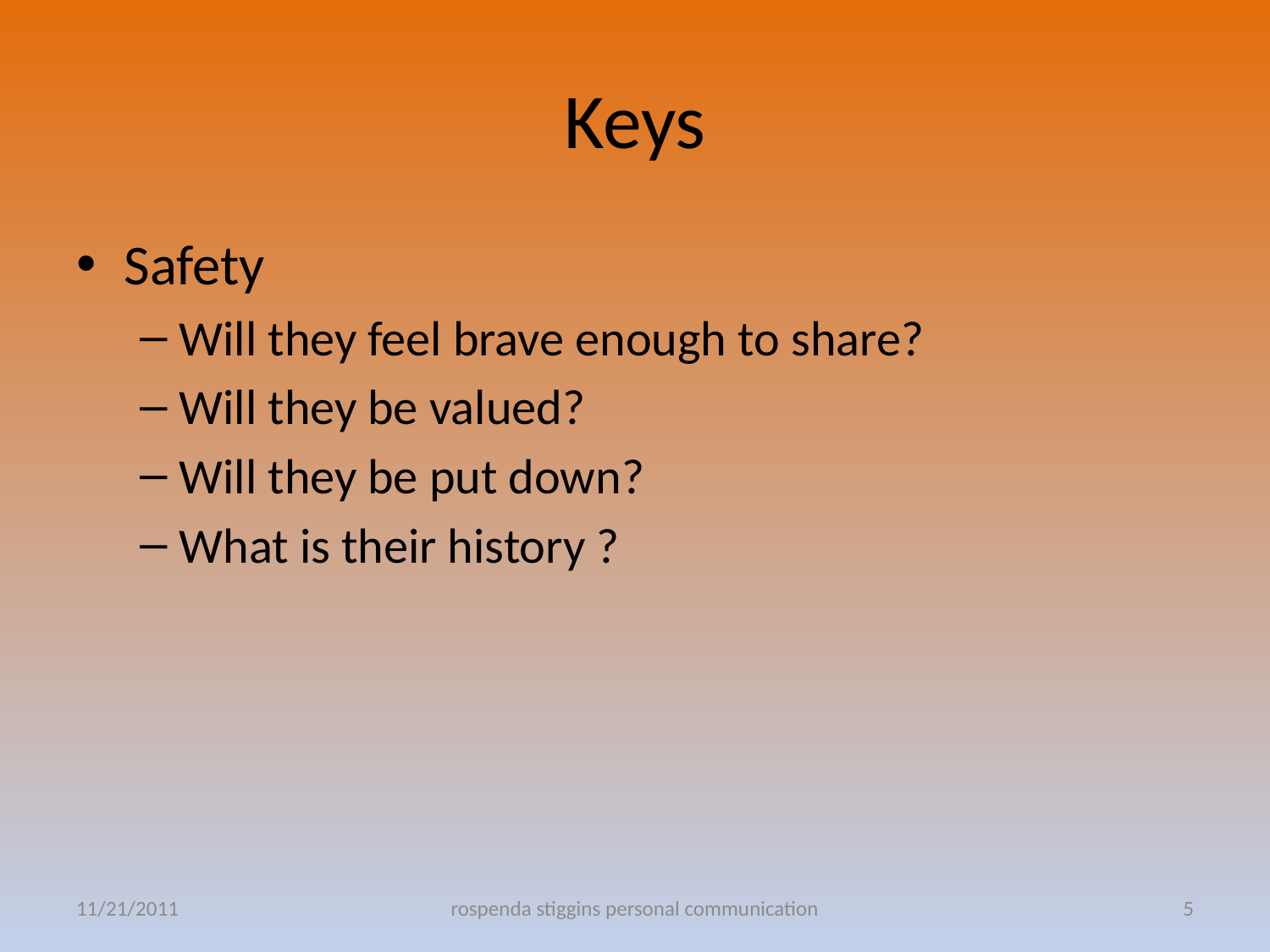

# Keys
Safety
Will they feel brave enough to share?
Will they be valued?
Will they be put down?
What is their history ?
11/21/2011
rospenda stiggins personal communication
5